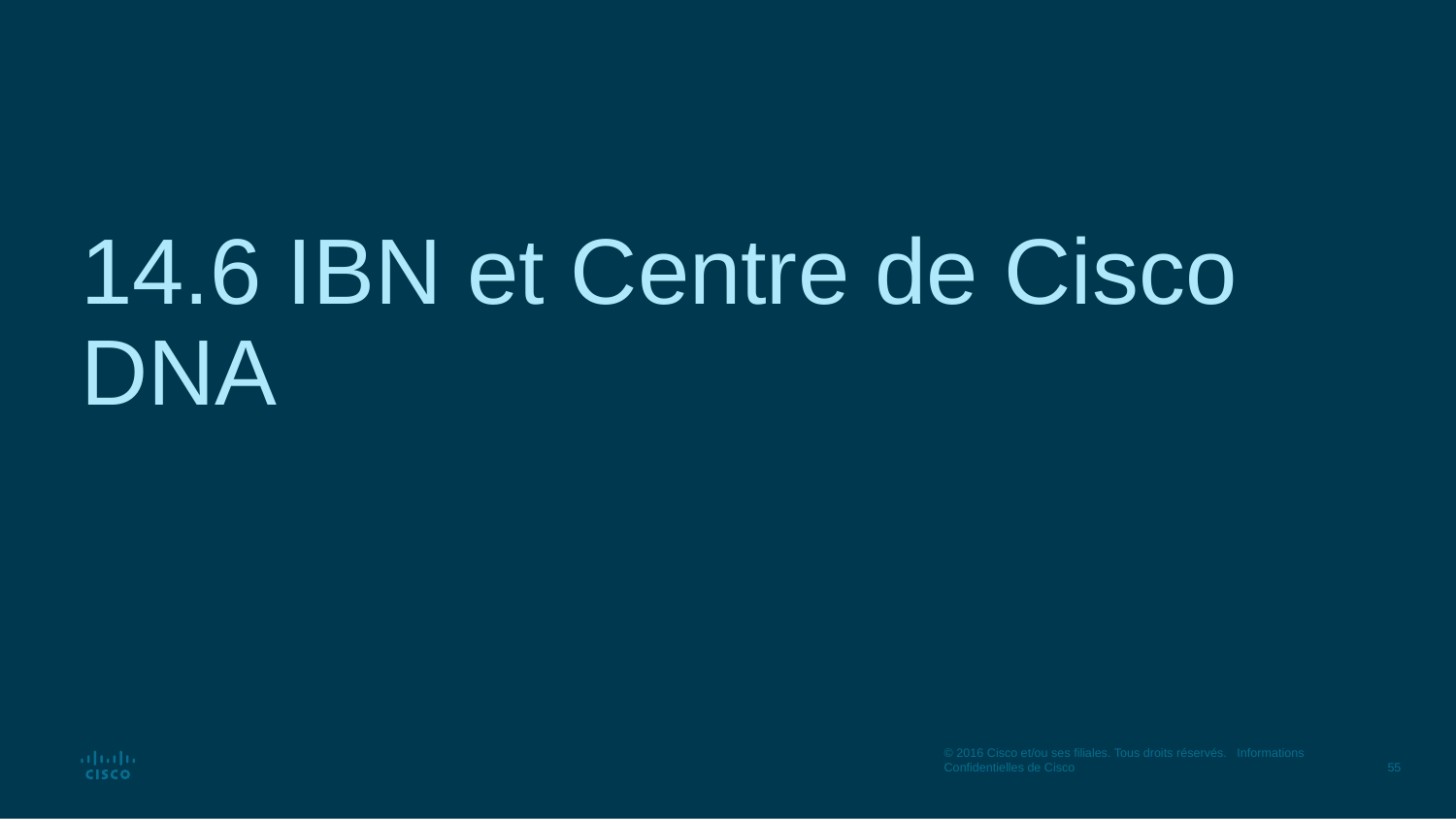

# 14.6 IBN et Centre de Cisco DNA